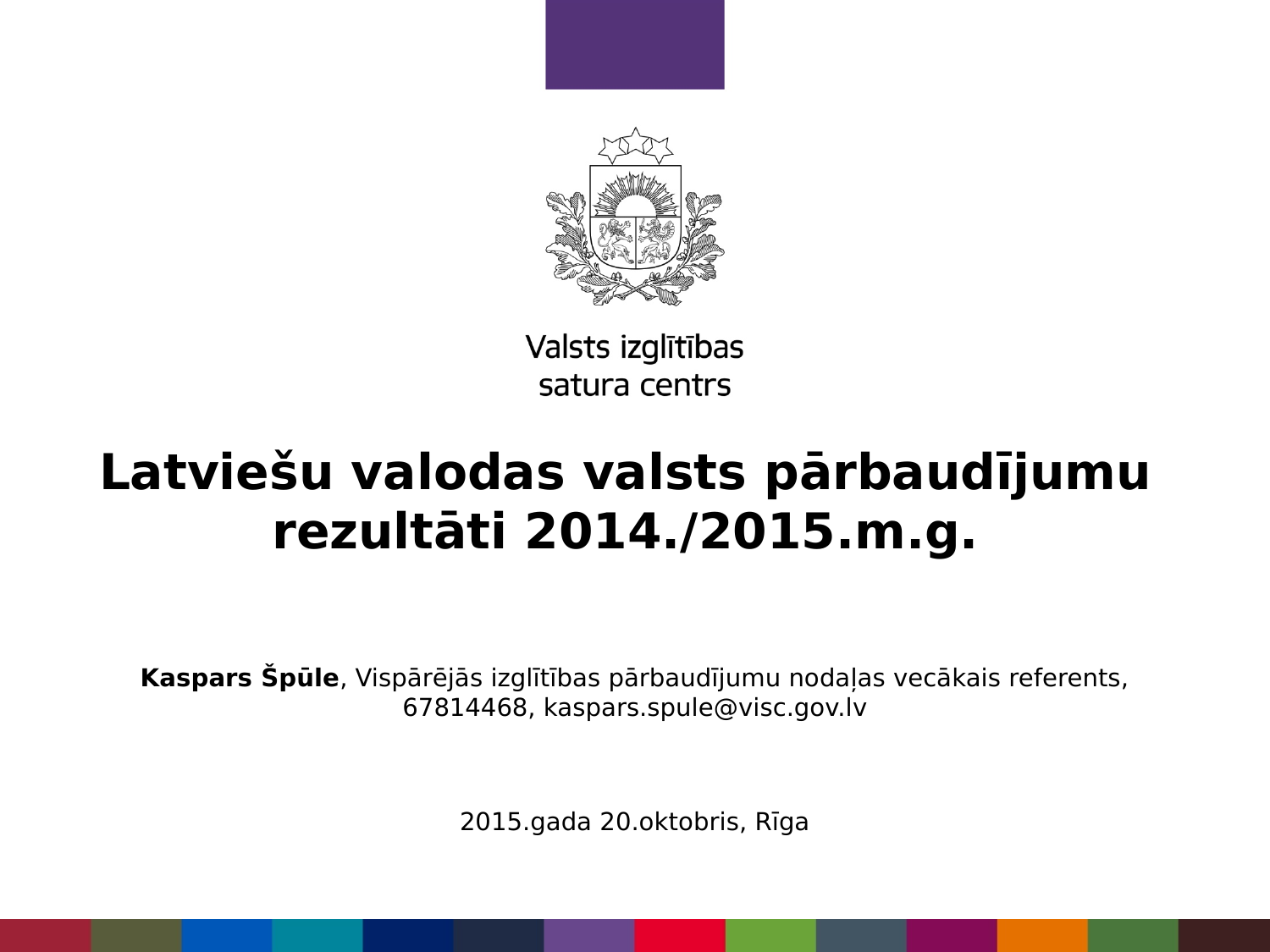

# Latviešu valodas valsts pārbaudījumu rezultāti 2014./2015.m.g.
Kaspars Špūle, Vispārējās izglītības pārbaudījumu nodaļas vecākais referents, 67814468, kaspars.spule@visc.gov.lv
2015.gada 20.oktobris, Rīga